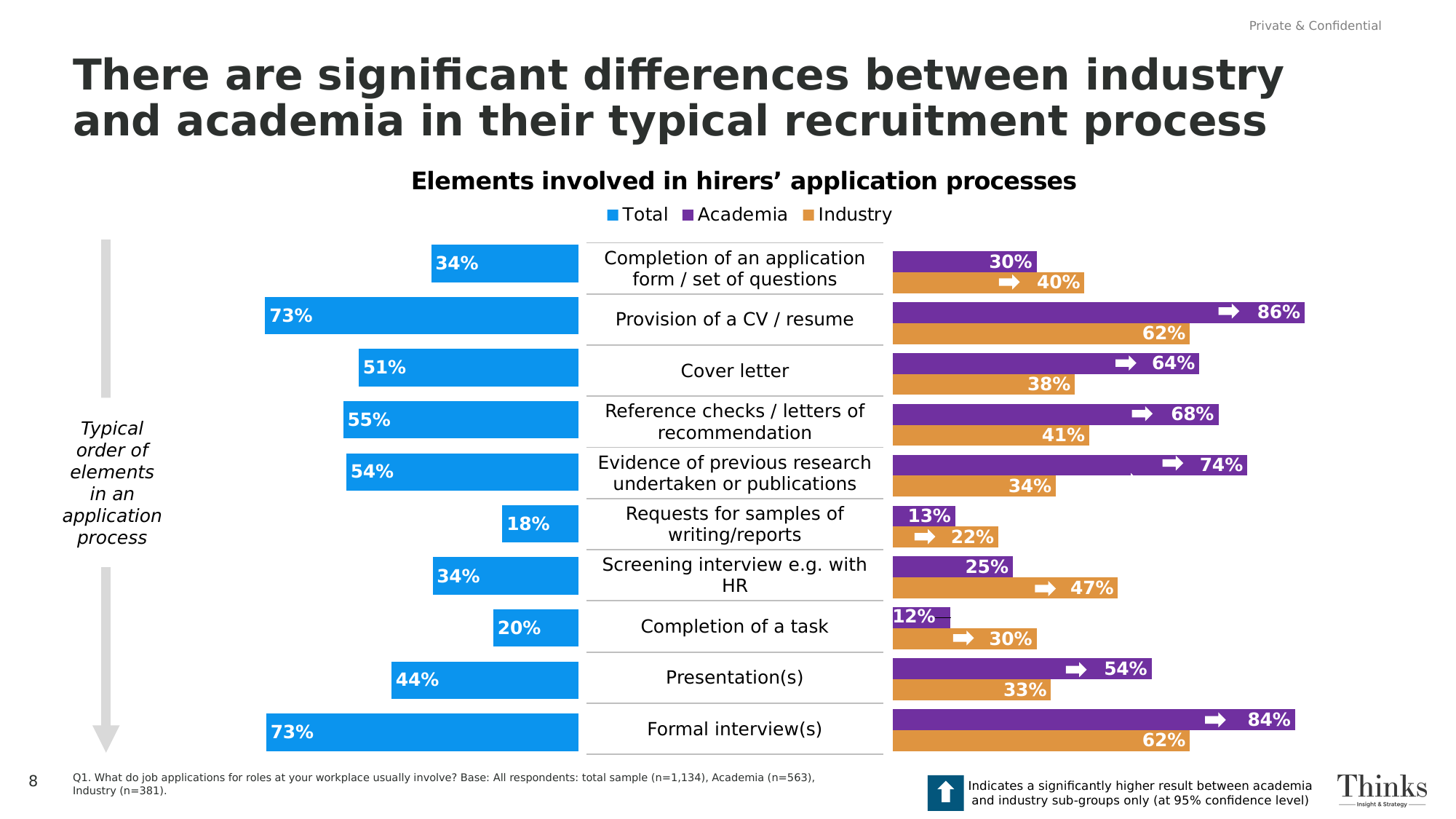

Private & Confidential
# There are significant differences between industry and academia in their typical recruitment process

### Chart: Elements involved in hirers’ application processes

| Category | Total | Academia | Industry |
|---|---|---|---|
|  | None | None | None |
|  | None | None | None |
|  | None | None | None |
|  | None | None | None |

### Chart

| Category | Total |
|---|---|
| Completion of an application form / set of questions | 0.34391534391534395 |
| Provision of a CV / resume | 0.7319223985890653 |
| Cover letter | 0.5132275132275133 |
| Reference checks / letters of recommendation | 0.5493827160493827 |
| Evidence of previous research undertaken or publications | 0.5423280423280423 |
| Requests for samples of writing/reports | 0.17724867724867724 |
| Screening interview e.g. with HR | 0.34038800705467376 |
| Completion of a task | 0.19841269841269843 |
| Presentation(s) | 0.4365079365079365 |
| Formal interview(s) | 0.7292768959435627 |

### Chart

| Category | Academia | Industry |
|---|---|---|
| Completion of an application form / set of questions | 0.3 | 0.4 |
| Provision of a CV / resume | 0.86 | 0.62 |
| Cover letter | 0.64 | 0.38 |
| Reference checks / letters of recommendation | 0.68 | 0.41 |
| Evidence of previous research undertaken or publications | 0.74 | 0.34 |
| Requests for samples of writing/reports | 0.13 | 0.22 |
| Screening interview e.g. with HR | 0.25 | 0.47 |
| Completion of a task | 0.12 | 0.3 |
| Presentation(s) | 0.54 | 0.33 |
| Formal interview(s) | 0.84 | 0.62 |
| Completion of an application form / set of questions |
| --- |
| Provision of a CV / resume |
| Cover letter |
| Reference checks / letters of recommendation |
| Evidence of previous research undertaken or publications |
| Requests for samples of writing/reports |
| Screening interview e.g. with HR |
| Completion of a task |
| Presentation(s) |
| Formal interview(s) |

Typical order of elements in an application process

8
Q1. What do job applications for roles at your workplace usually involve? Base: All respondents: total sample (n=1,134), Academia (n=563), Industry (n=381).

Indicates a significantly higher result between academia and industry sub-groups only (at 95% confidence level)